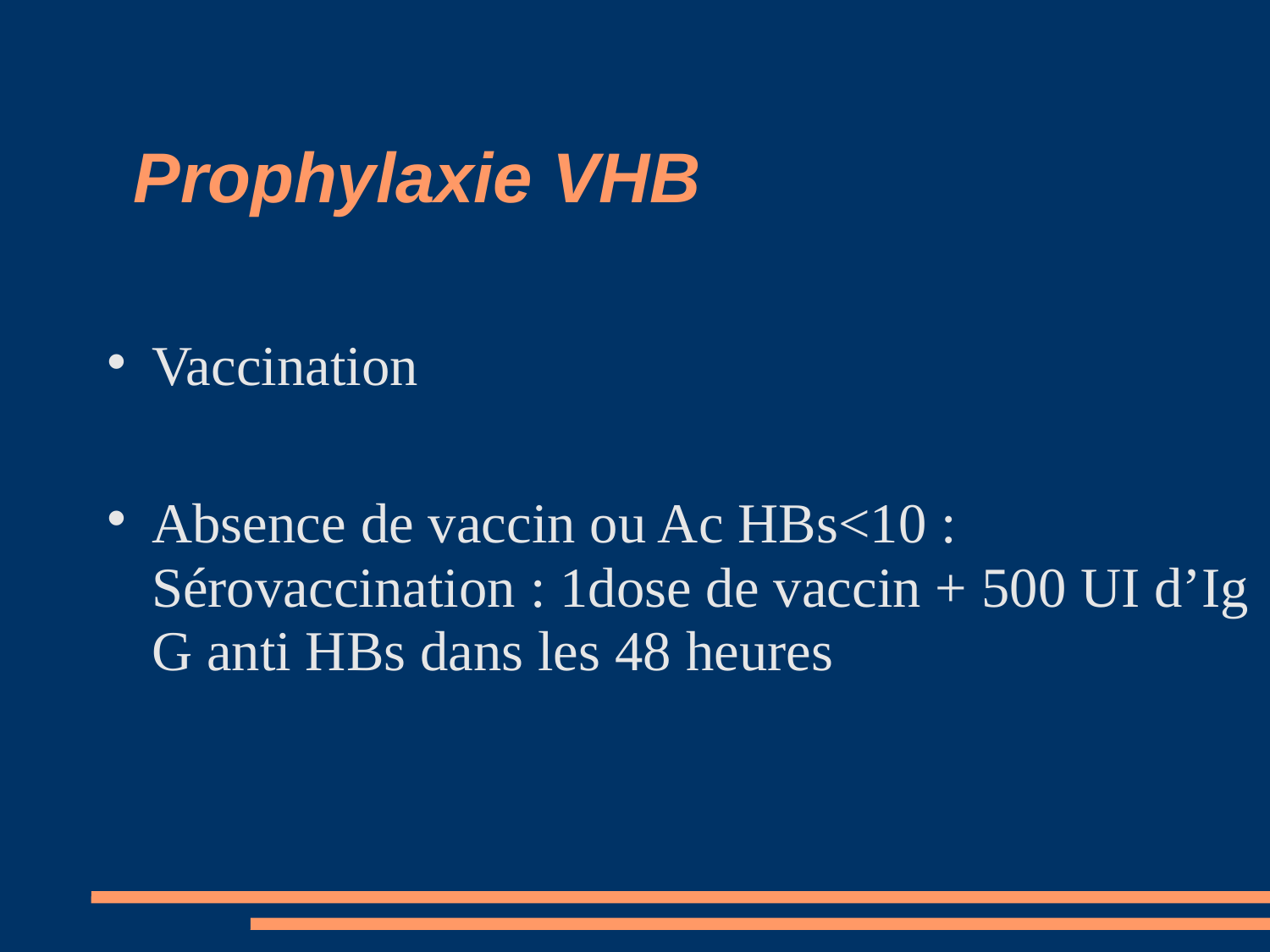

# Prophylaxie VHB
Vaccination

Absence de vaccin ou Ac HBs<10 : Sérovaccination : 1dose de vaccin + 500 UI d’Ig G anti HBs dans les 48 heures